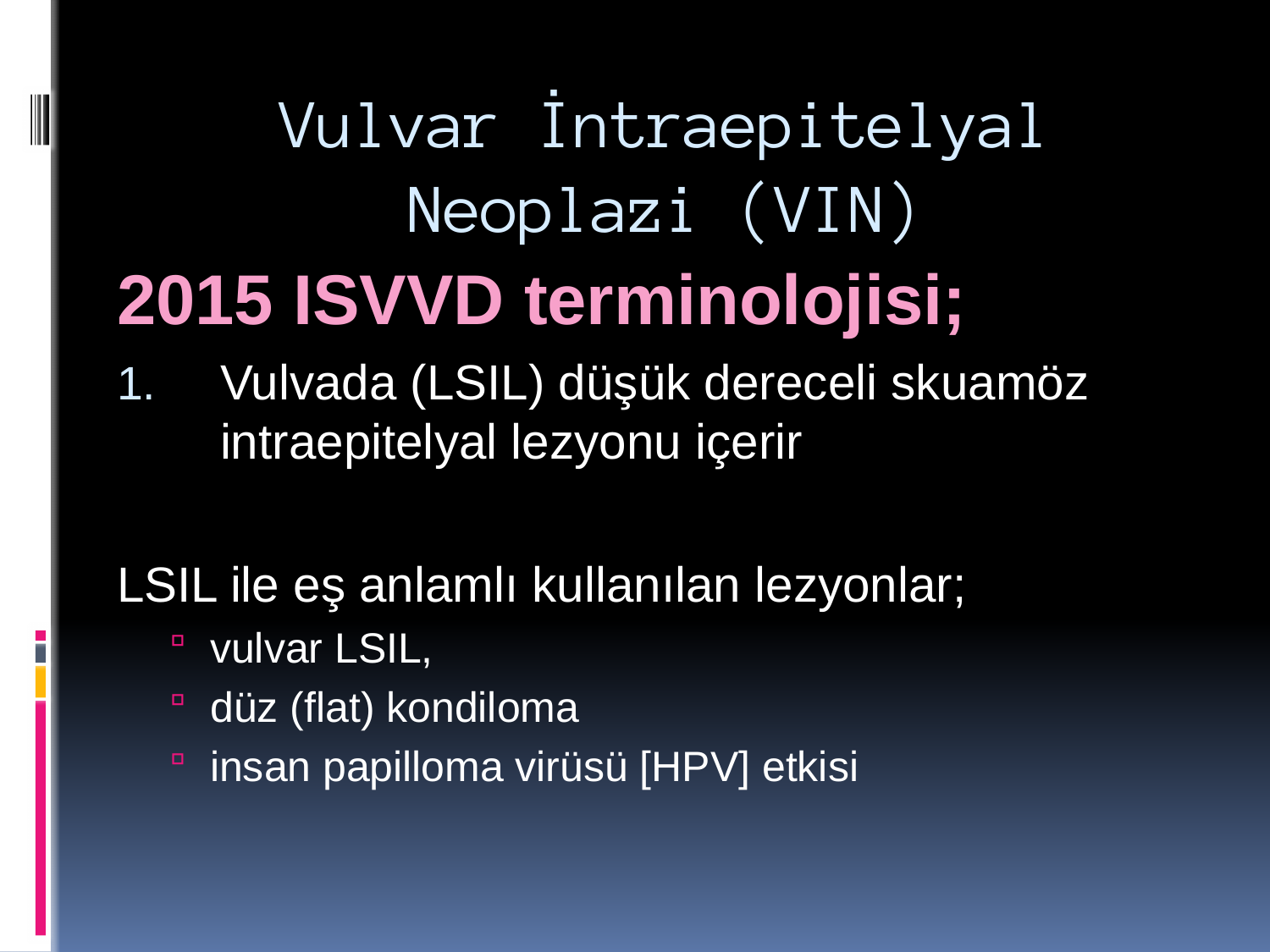

# Vulvar İntraepitelyal Neoplazi (VIN)
2015 ISVVD terminolojisi;
Vulvada (LSIL) düşük dereceli skuamöz intraepitelyal lezyonu içerir

LSIL ile eş anlamlı kullanılan lezyonlar;
vulvar LSIL,
düz (flat) kondiloma
insan papilloma virüsü [HPV] etkisi